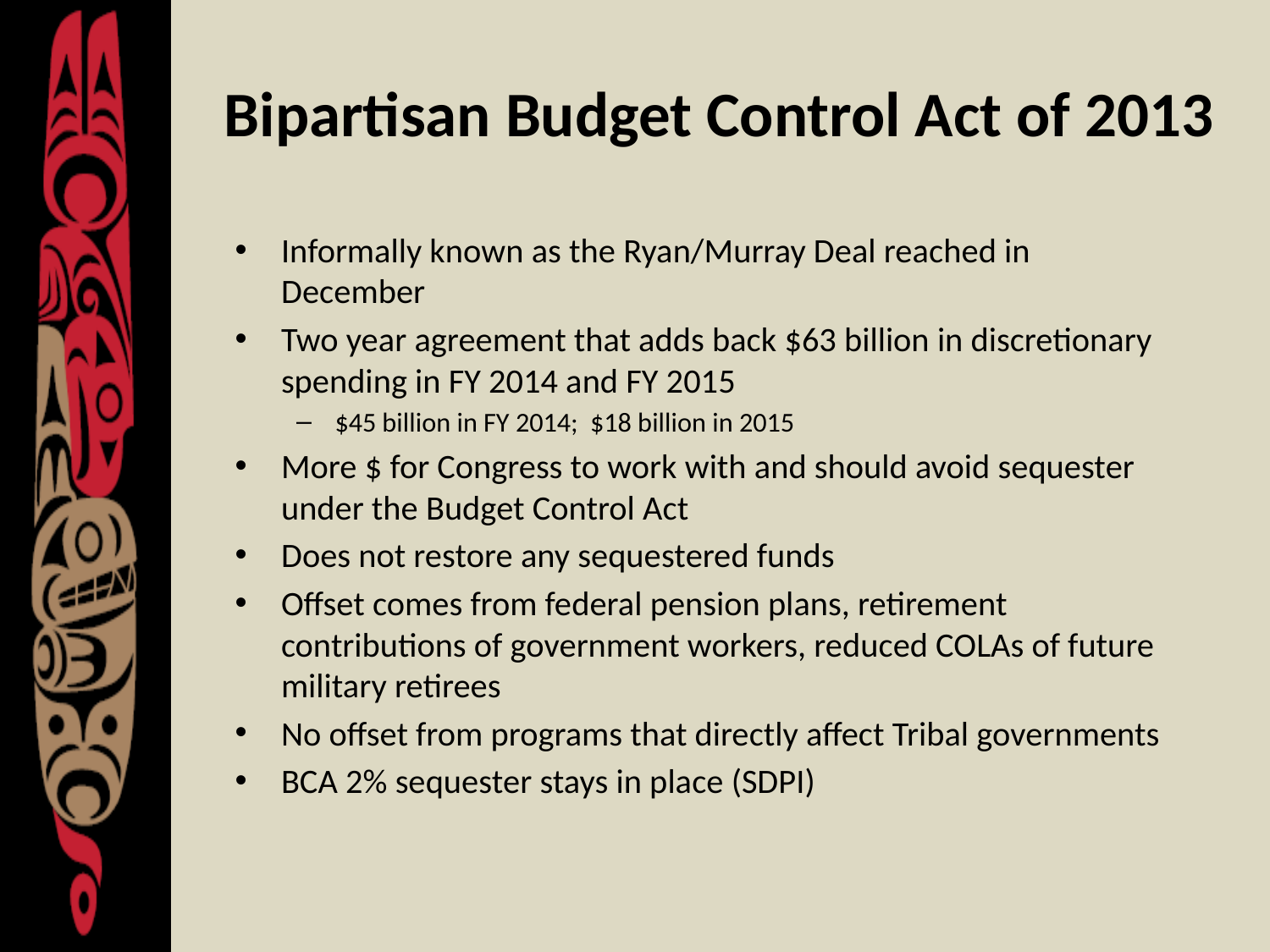

# Bipartisan Budget Control Act of 2013
Informally known as the Ryan/Murray Deal reached in December
Two year agreement that adds back $63 billion in discretionary spending in FY 2014 and FY 2015
$45 billion in FY 2014;  $18 billion in 2015
More $ for Congress to work with and should avoid sequester under the Budget Control Act
Does not restore any sequestered funds
Offset comes from federal pension plans, retirement contributions of government workers, reduced COLAs of future military retirees
No offset from programs that directly affect Tribal governments
BCA 2% sequester stays in place (SDPI)